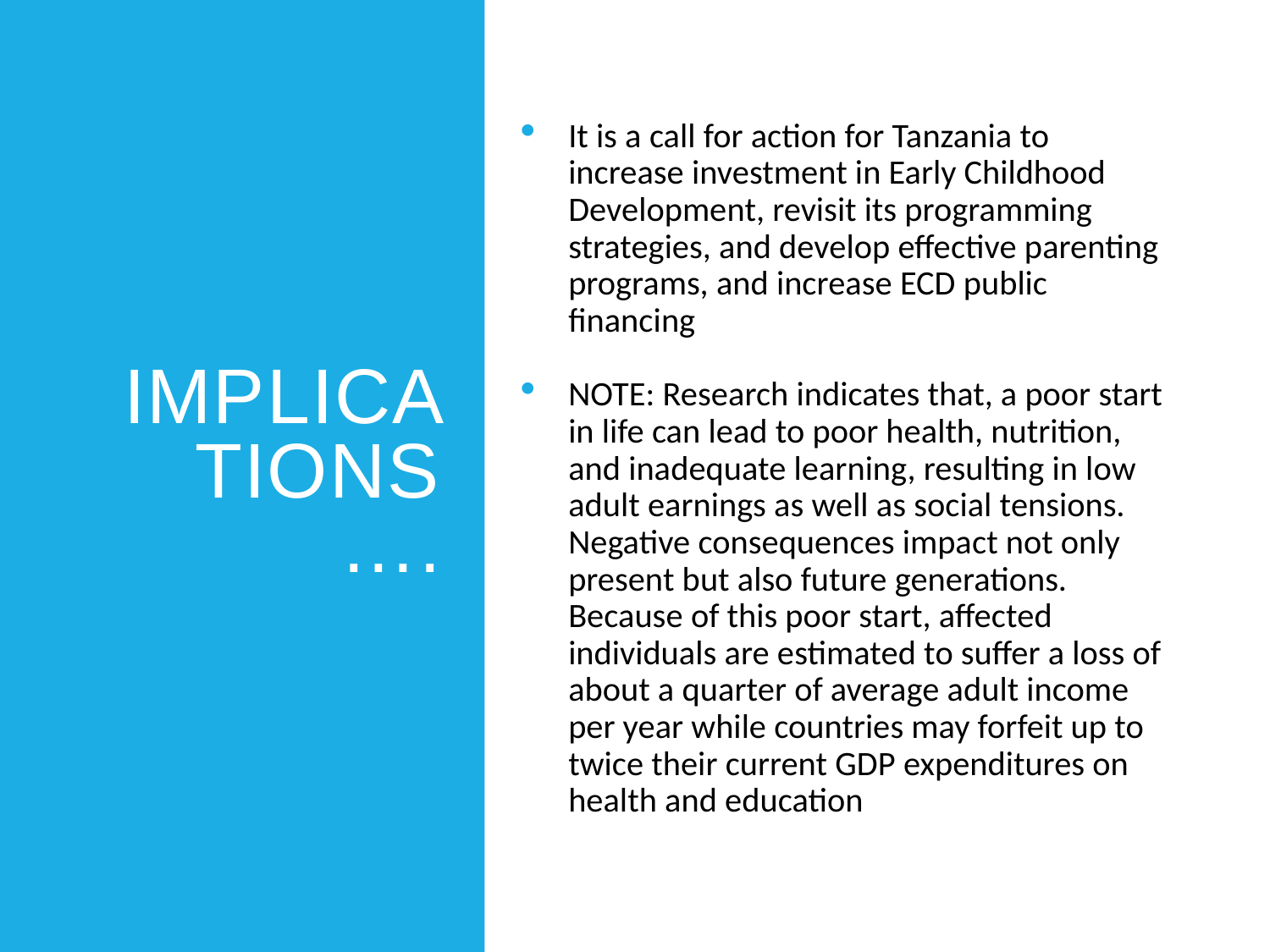

# IMPLICATIONS ….
It is a call for action for Tanzania to increase investment in Early Childhood Development, revisit its programming strategies, and develop effective parenting programs, and increase ECD public financing

NOTE: Research indicates that, a poor start in life can lead to poor health, nutrition, and inadequate learning, resulting in low adult earnings as well as social tensions. Negative consequences impact not only present but also future generations. Because of this poor start, affected individuals are estimated to suffer a loss of about a quarter of average adult income per year while countries may forfeit up to twice their current GDP expenditures on health and education